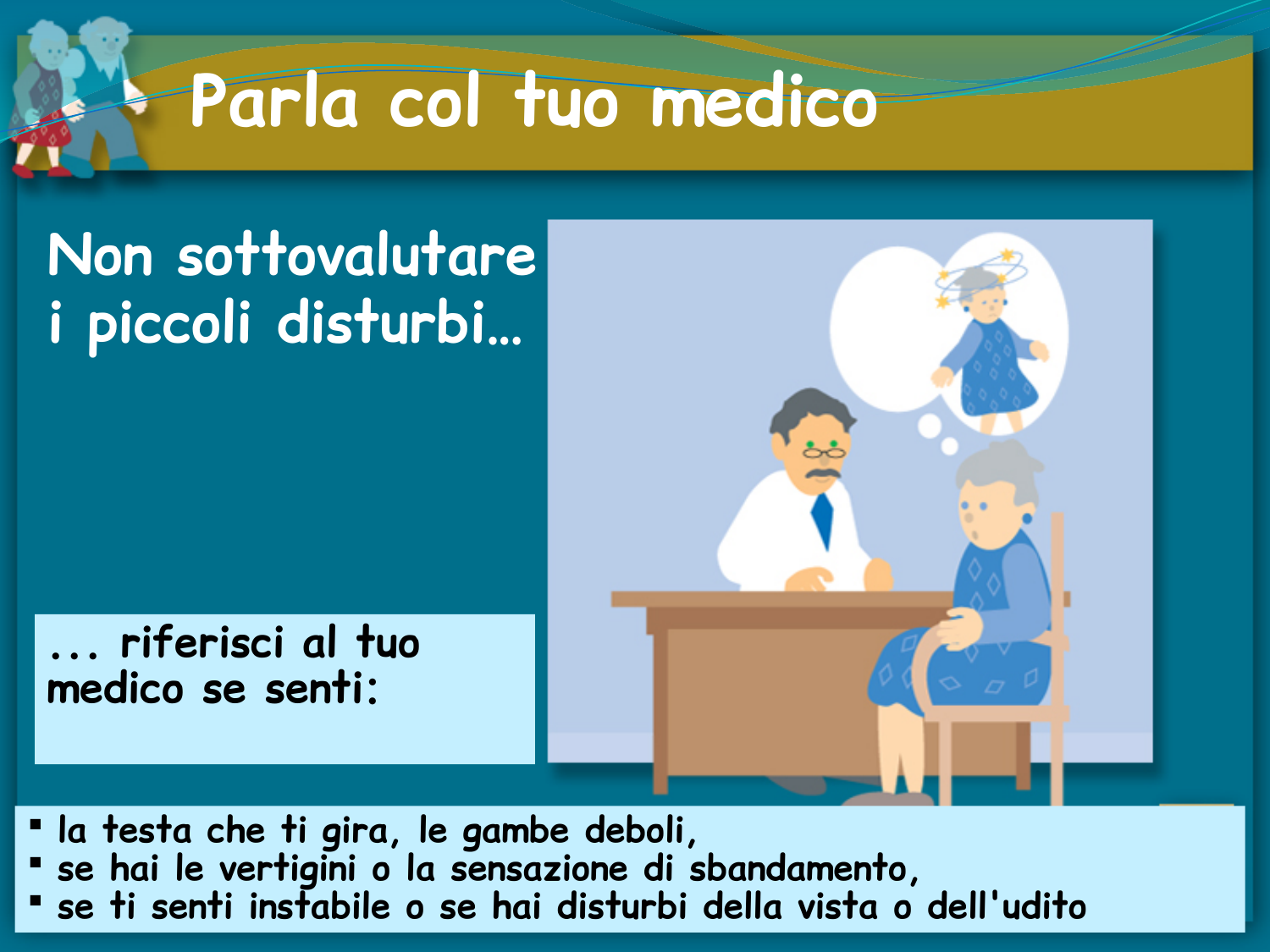

Parla col tuo medico
Non sottovalutare
i piccoli disturbi…
... riferisci al tuo
medico se senti:

la testa che ti gira, le gambe deboli,
se hai le vertigini o la sensazione di sbandamento,
se ti senti instabile o se hai disturbi della vista o dell'udito